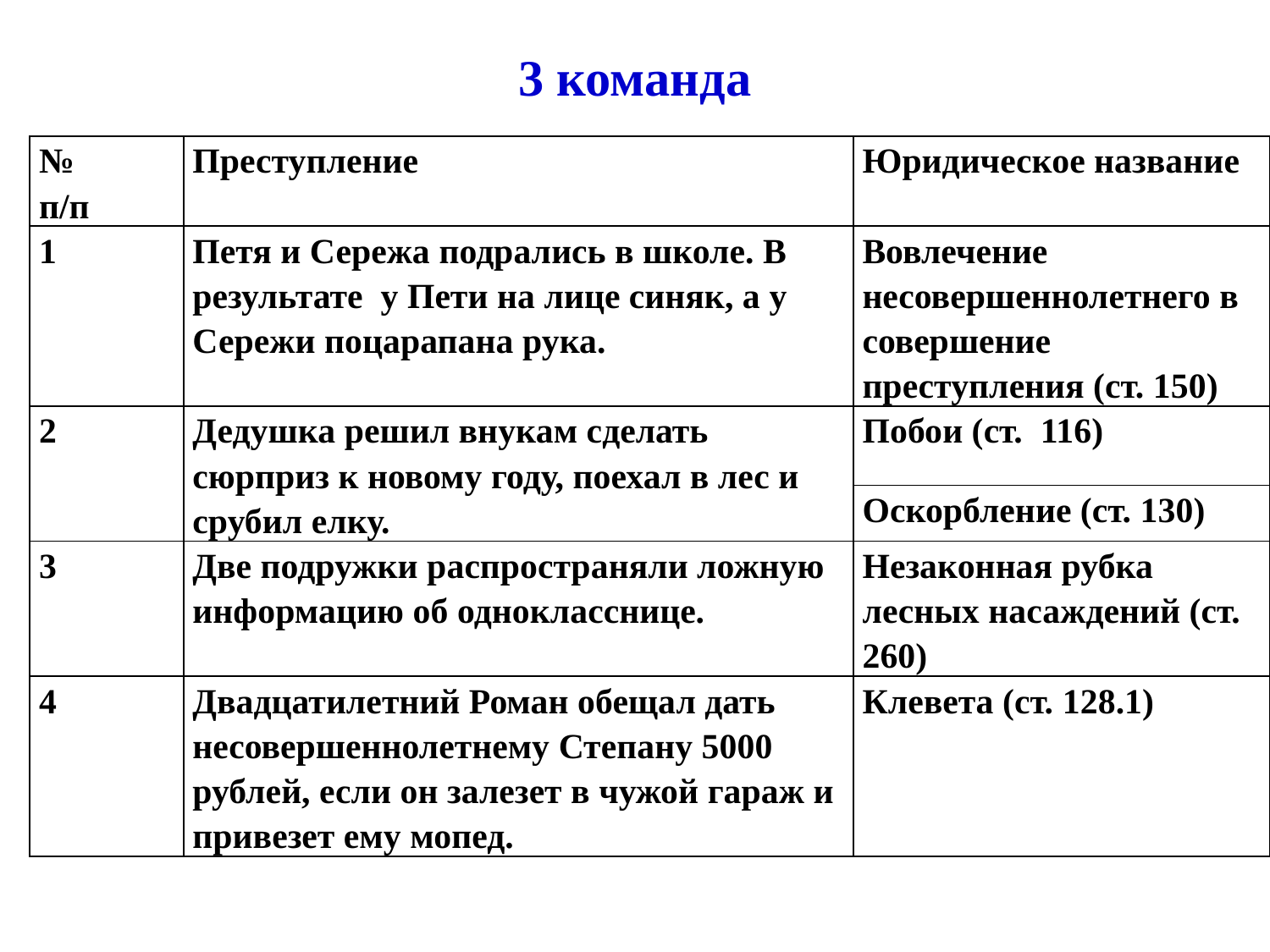

# 3 команда
| № п/п | Преступление | Юридическое название |
| --- | --- | --- |
| 1 | Петя и Сережа подрались в школе. В результате у Пети на лице синяк, а у Сережи поцарапана рука. | Вовлечение несовершеннолетнего в совершение преступления (ст. 150) |
| 2 | Дедушка решил внукам сделать сюрприз к новому году, поехал в лес и срубил елку. | Побои (ст. 116) |
|  |  | Оскорбление (ст. 130) |
| 3 | Две подружки распространяли ложную информацию об однокласснице. | Незаконная рубка лесных насаждений (ст. 260) |
| 4 | Двадцатилетний Роман обещал дать несовершеннолетнему Степану 5000 рублей, если он залезет в чужой гараж и привезет ему мопед. | Клевета (ст. 128.1) |